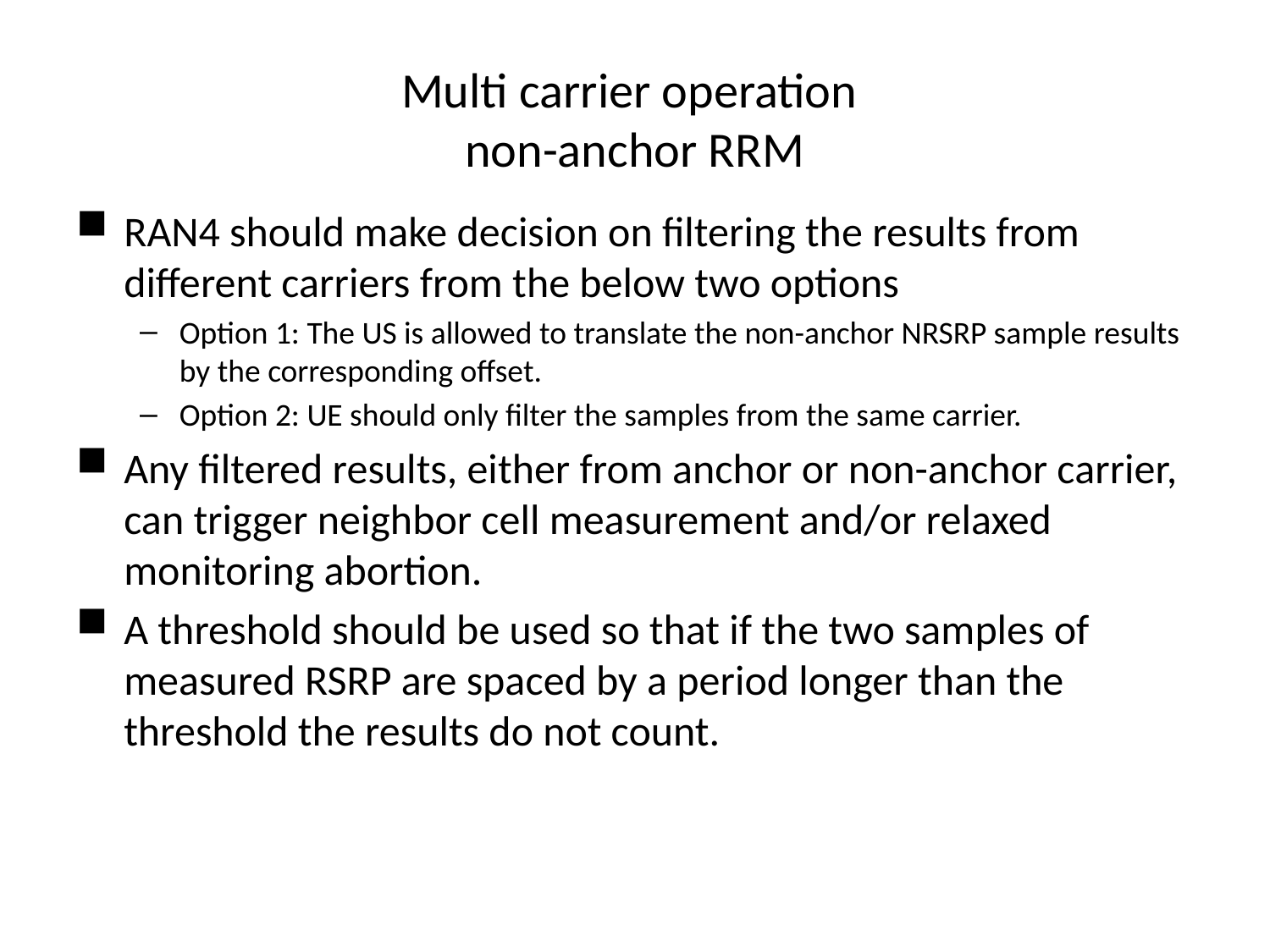

# Multi carrier operation non-anchor RRM
RAN4 should make decision on filtering the results from different carriers from the below two options
Option 1: The US is allowed to translate the non-anchor NRSRP sample results by the corresponding offset.
Option 2: UE should only filter the samples from the same carrier.
Any filtered results, either from anchor or non-anchor carrier, can trigger neighbor cell measurement and/or relaxed monitoring abortion.
A threshold should be used so that if the two samples of measured RSRP are spaced by a period longer than the threshold the results do not count.